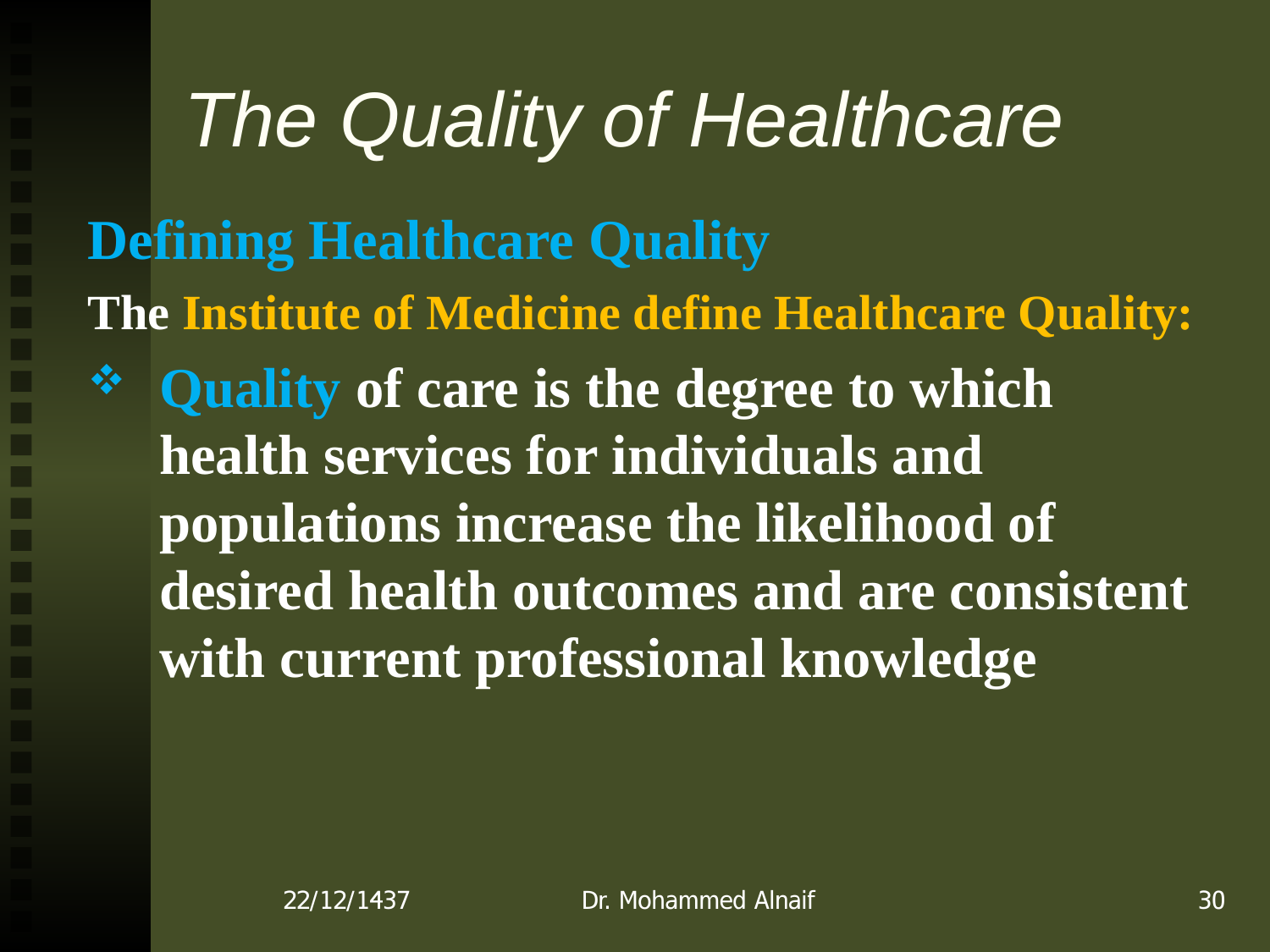

# The Quality of Healthcare
Defining Healthcare Quality
The Institute of Medicine define Healthcare Quality:
Quality of care is the degree to which health services for individuals and populations increase the likelihood of desired health outcomes and are consistent with current professional knowledge
22/12/1437
Dr. Mohammed Alnaif
30